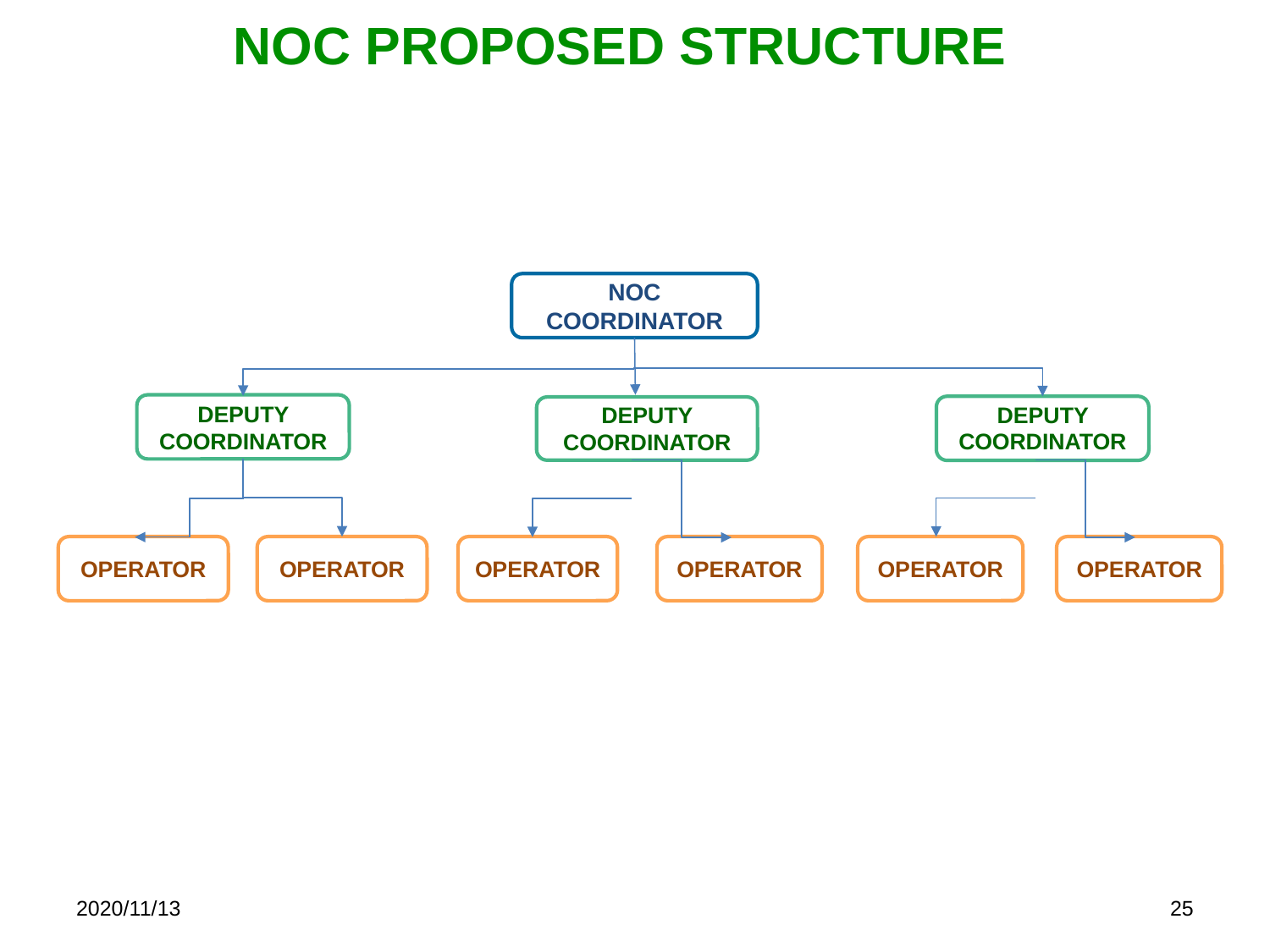

NOC PROPOSED STRUCTURE
NOC COORDINATOR
DEPUTY COORDINATOR

DEPUTY COORDINATOR

DEPUTY COORDINATOR

OPERATOR
OPERATOR
OPERATOR
OPERATOR
OPERATOR
OPERATOR
2020/11/13
25